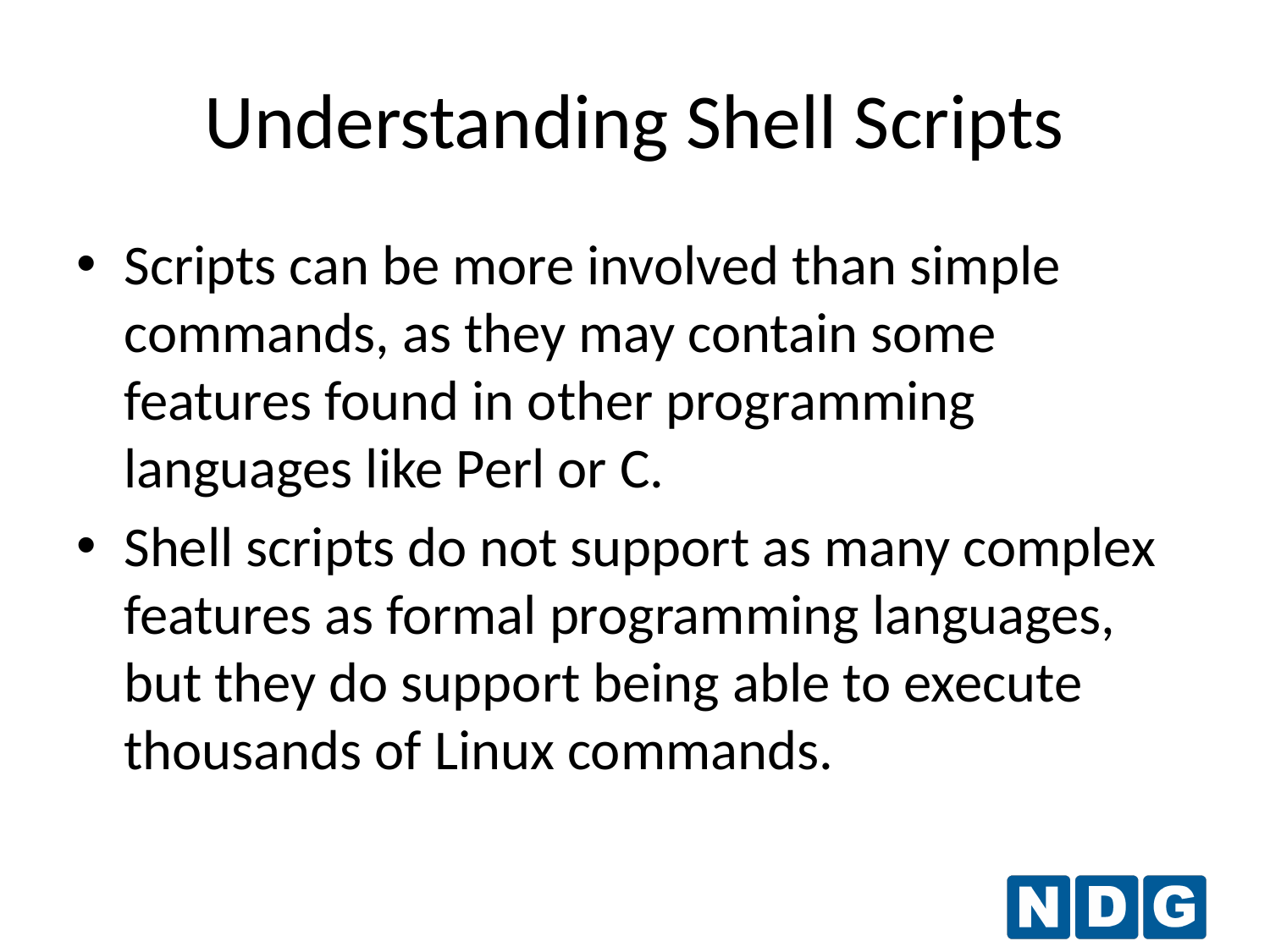

Understanding Shell Scripts
Scripts can be more involved than simple commands, as they may contain some features found in other programming languages like Perl or C.
Shell scripts do not support as many complex features as formal programming languages, but they do support being able to execute thousands of Linux commands.